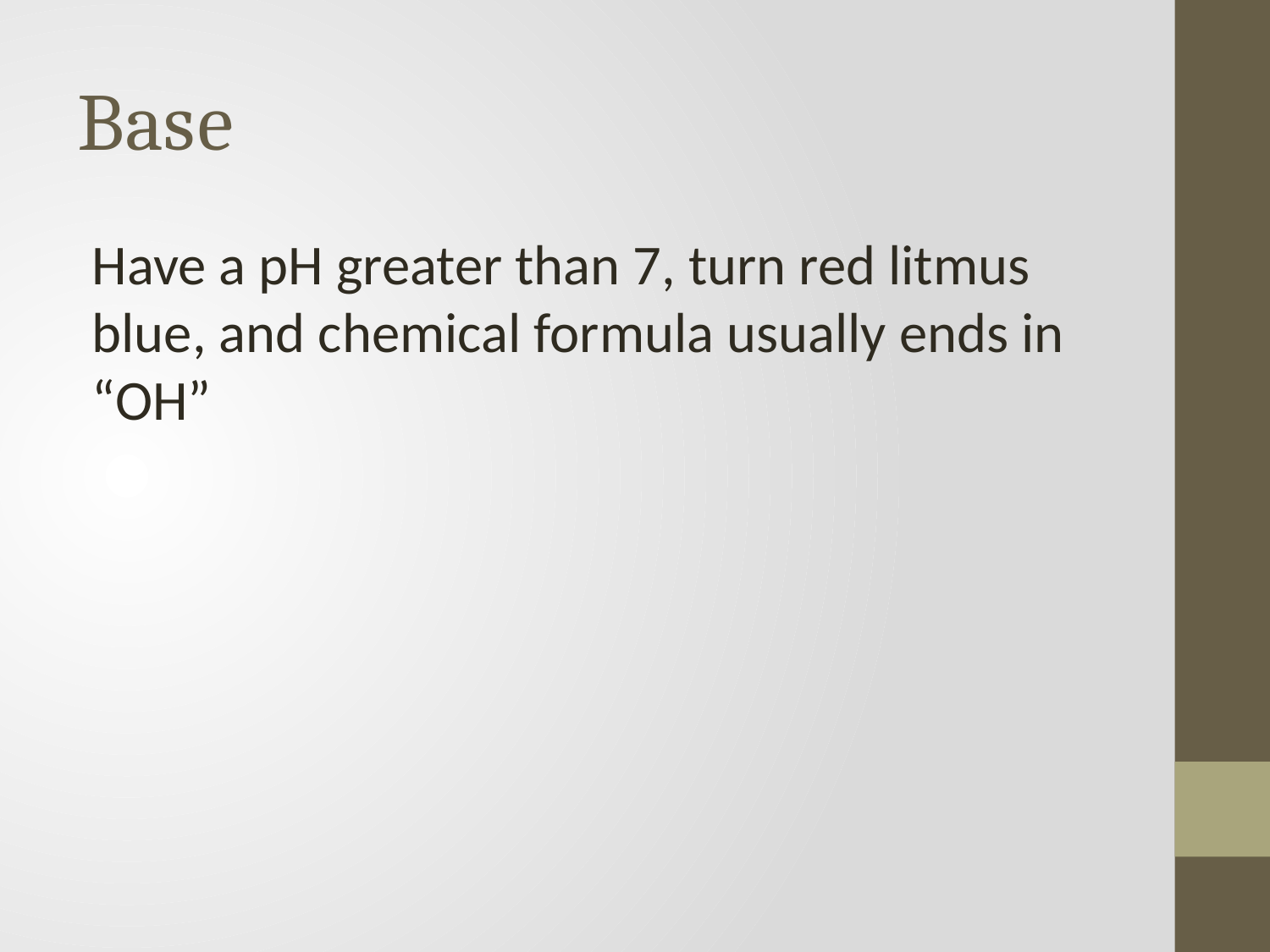

# Base
Have a pH greater than 7, turn red litmus blue, and chemical formula usually ends in “OH”